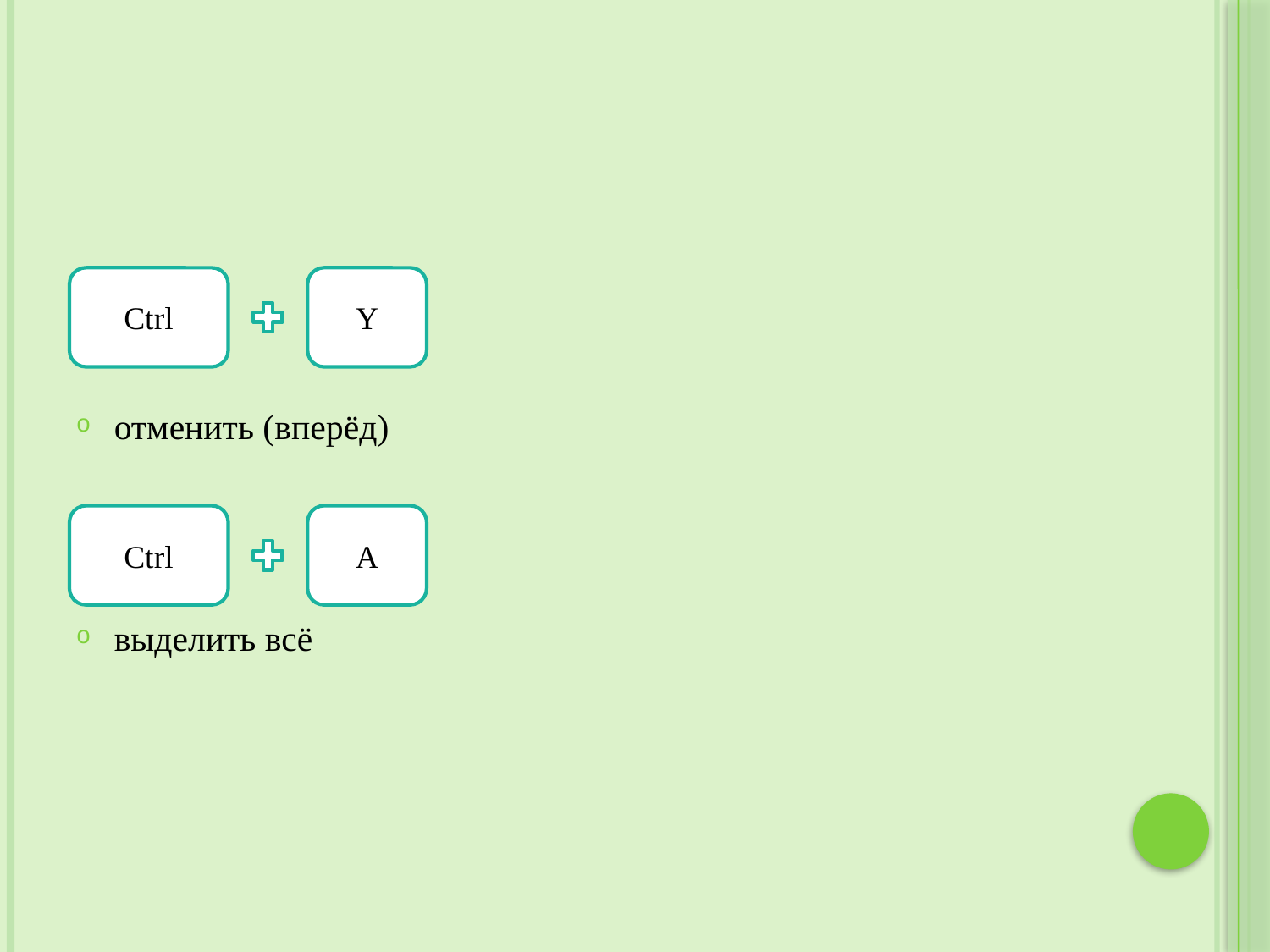

отменить (вперёд)

выделить всё

Ctrl
Y

Ctrl
A